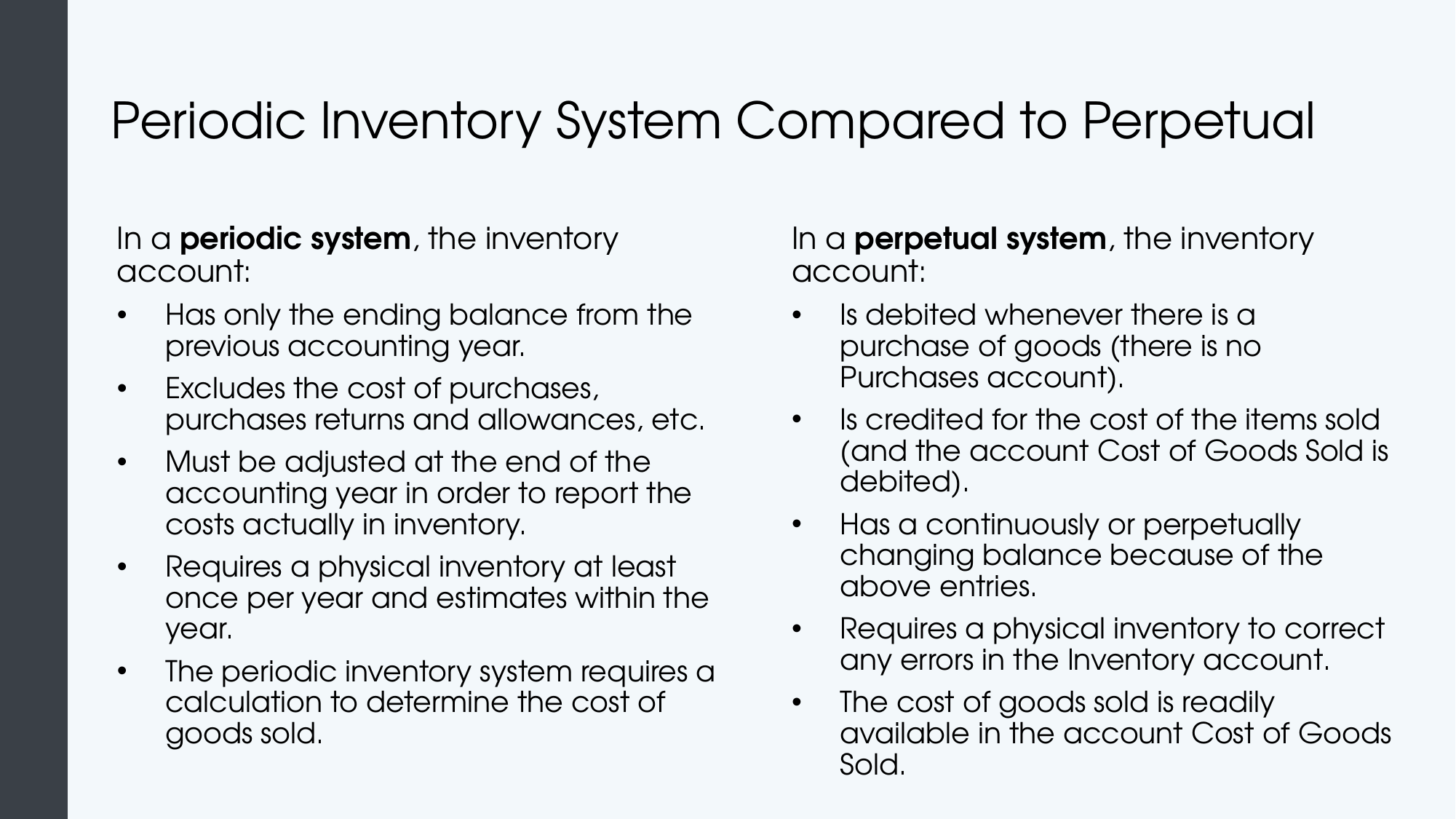

# Periodic Inventory System Compared to Perpetual
In a periodic system, the inventory account:
Has only the ending balance from the previous accounting year.
Excludes the cost of purchases, purchases returns and allowances, etc.
Must be adjusted at the end of the accounting year in order to report the costs actually in inventory.
Requires a physical inventory at least once per year and estimates within the year.
The periodic inventory system requires a calculation to determine the cost of goods sold.
In a perpetual system, the inventory account:
Is debited whenever there is a purchase of goods (there is no Purchases account).
Is credited for the cost of the items sold (and the account Cost of Goods Sold is debited).
Has a continuously or perpetually changing balance because of the above entries.
Requires a physical inventory to correct any errors in the Inventory account.
The cost of goods sold is readily available in the account Cost of Goods Sold.